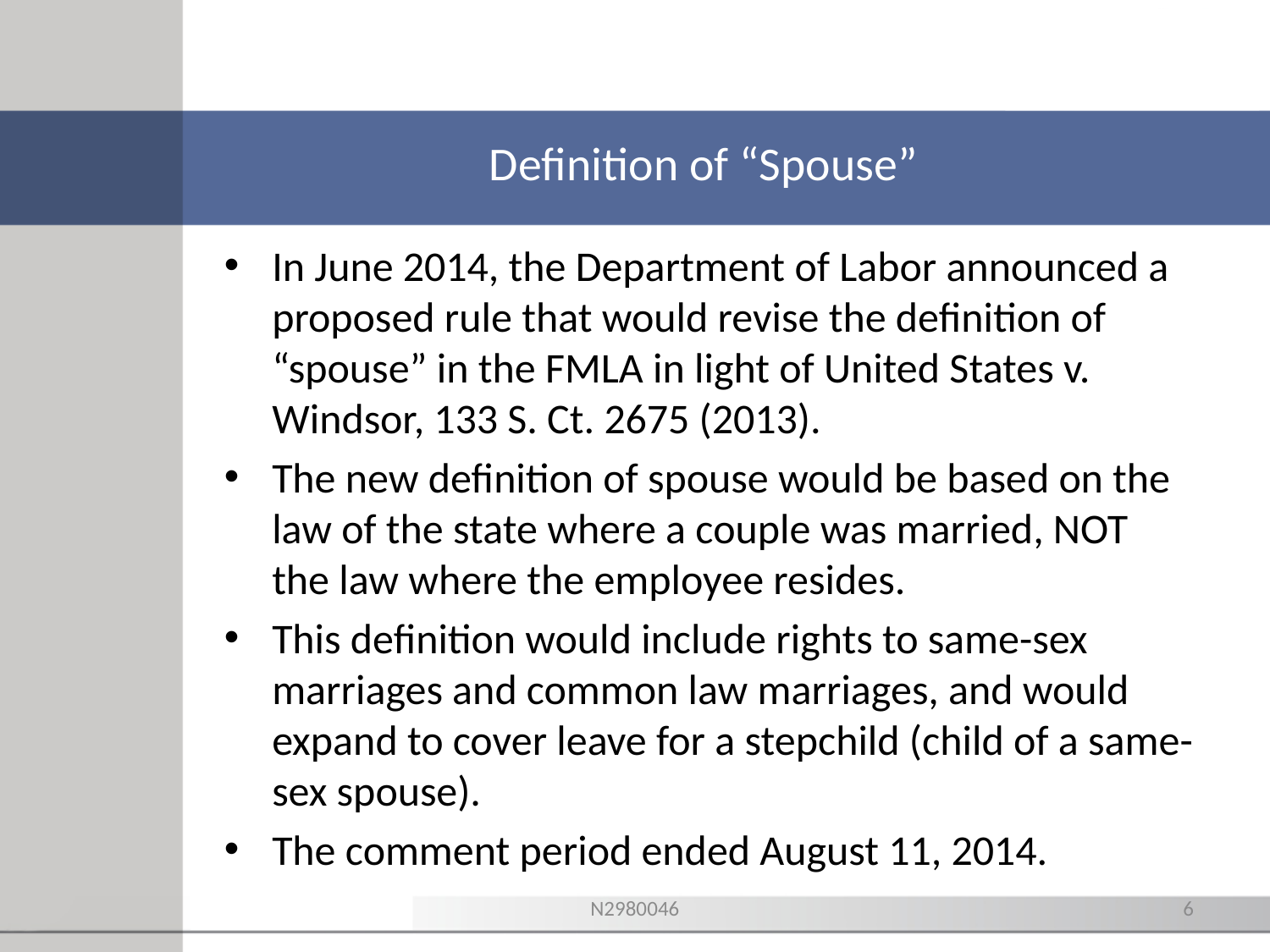

Definition of “Spouse”
In June 2014, the Department of Labor announced a proposed rule that would revise the definition of “spouse” in the FMLA in light of United States v. Windsor, 133 S. Ct. 2675 (2013).
The new definition of spouse would be based on the law of the state where a couple was married, NOT the law where the employee resides.
This definition would include rights to same-sex marriages and common law marriages, and would expand to cover leave for a stepchild (child of a same-sex spouse).
The comment period ended August 11, 2014.
N2980046
6